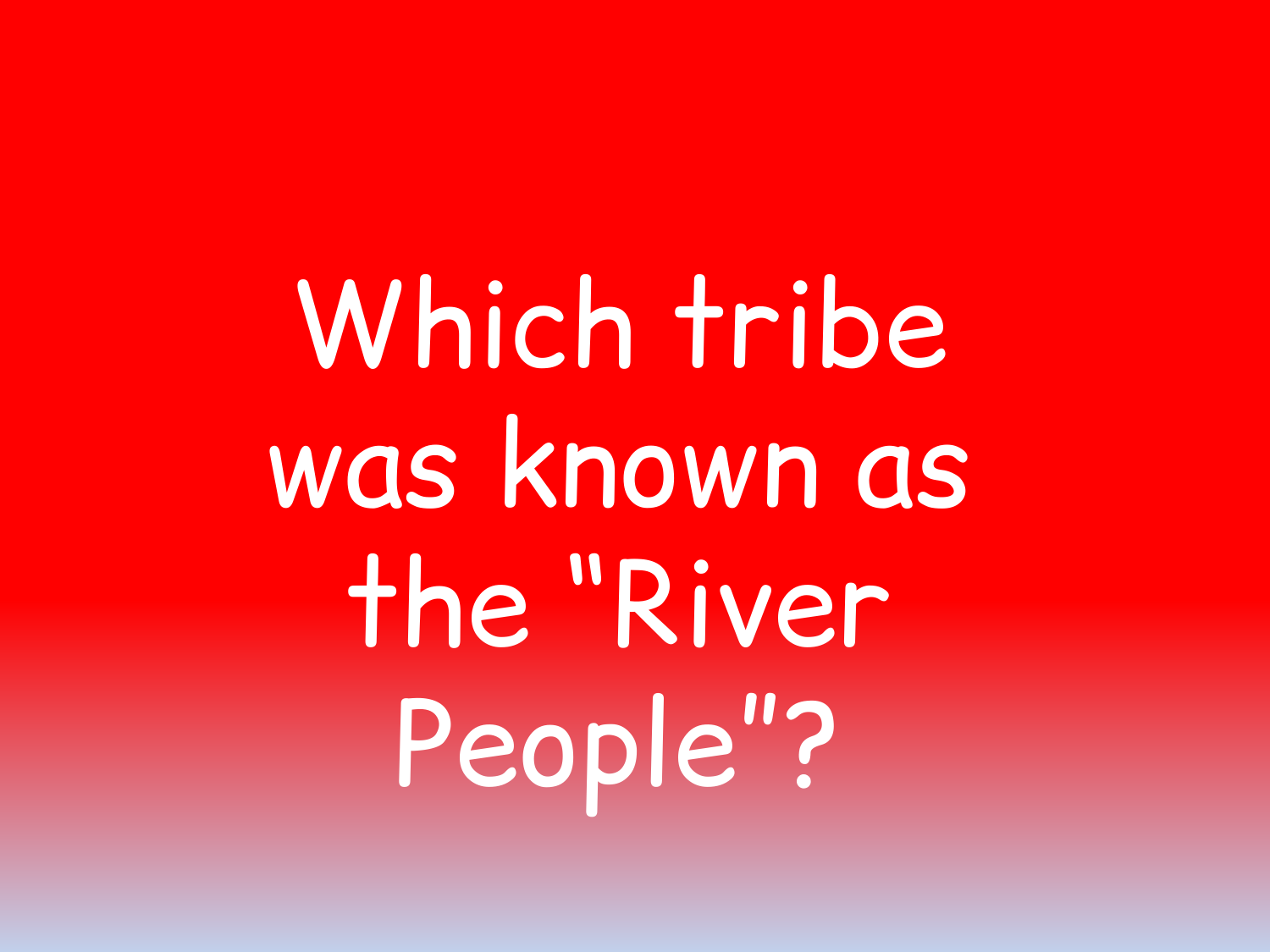

Which tribe was known as the “River People”?